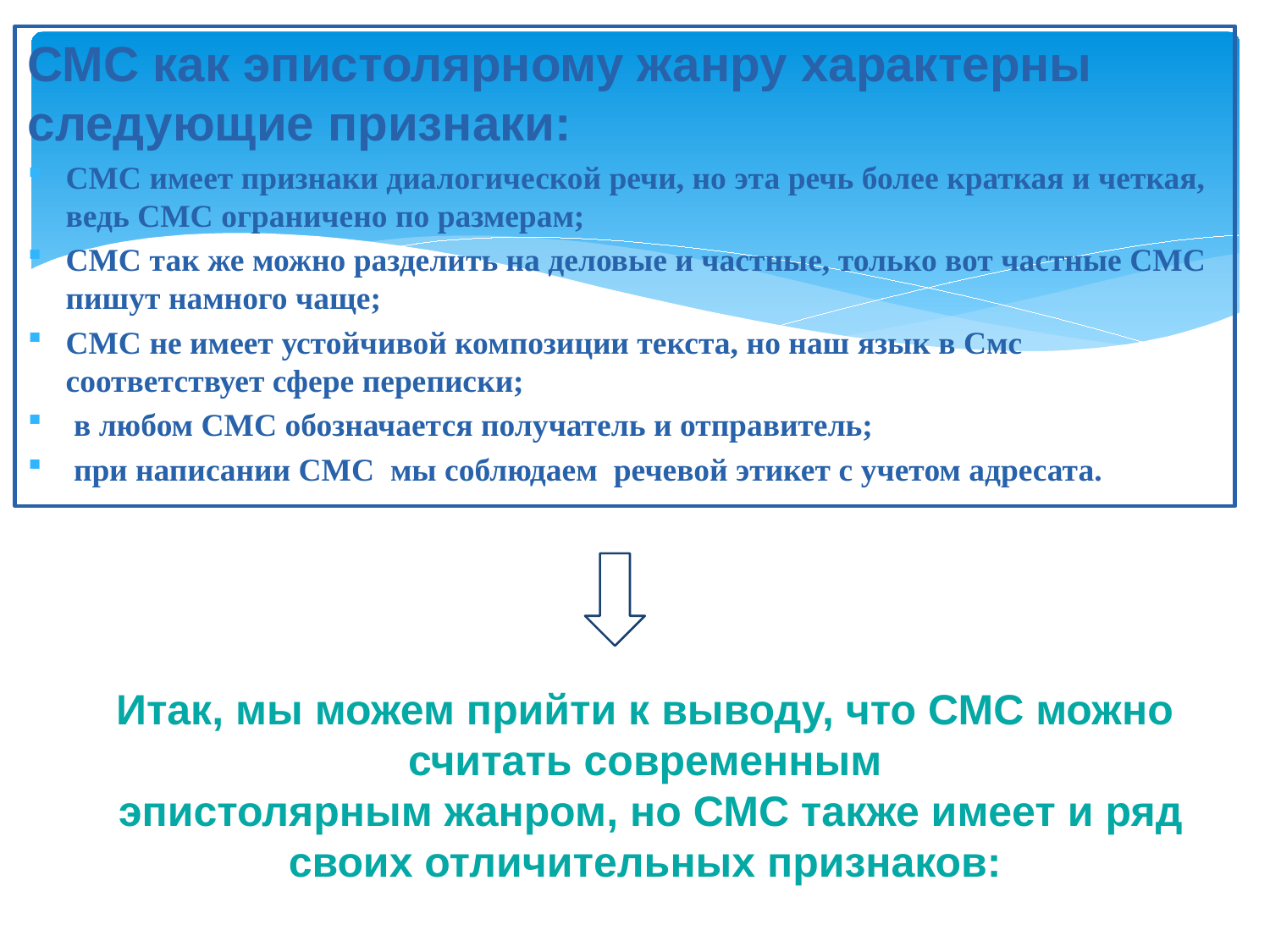

СМС как эпистолярному жанру характерны следующие признаки:
СМС имеет признаки диалогической речи, но эта речь более краткая и четкая, ведь СМС ограничено по размерам;
СМС так же можно разделить на деловые и частные, только вот частные СМС пишут намного чаще;
СМС не имеет устойчивой композиции текста, но наш язык в Смс соответствует сфере переписки;
 в любом СМС обозначается получатель и отправитель;
 при написании СМС  мы соблюдаем  речевой этикет с учетом адресата.

Итак, мы можем прийти к выводу, что СМС можно считать современным
 эпистолярным жанром, но СМС также имеет и ряд своих отличительных признаков: